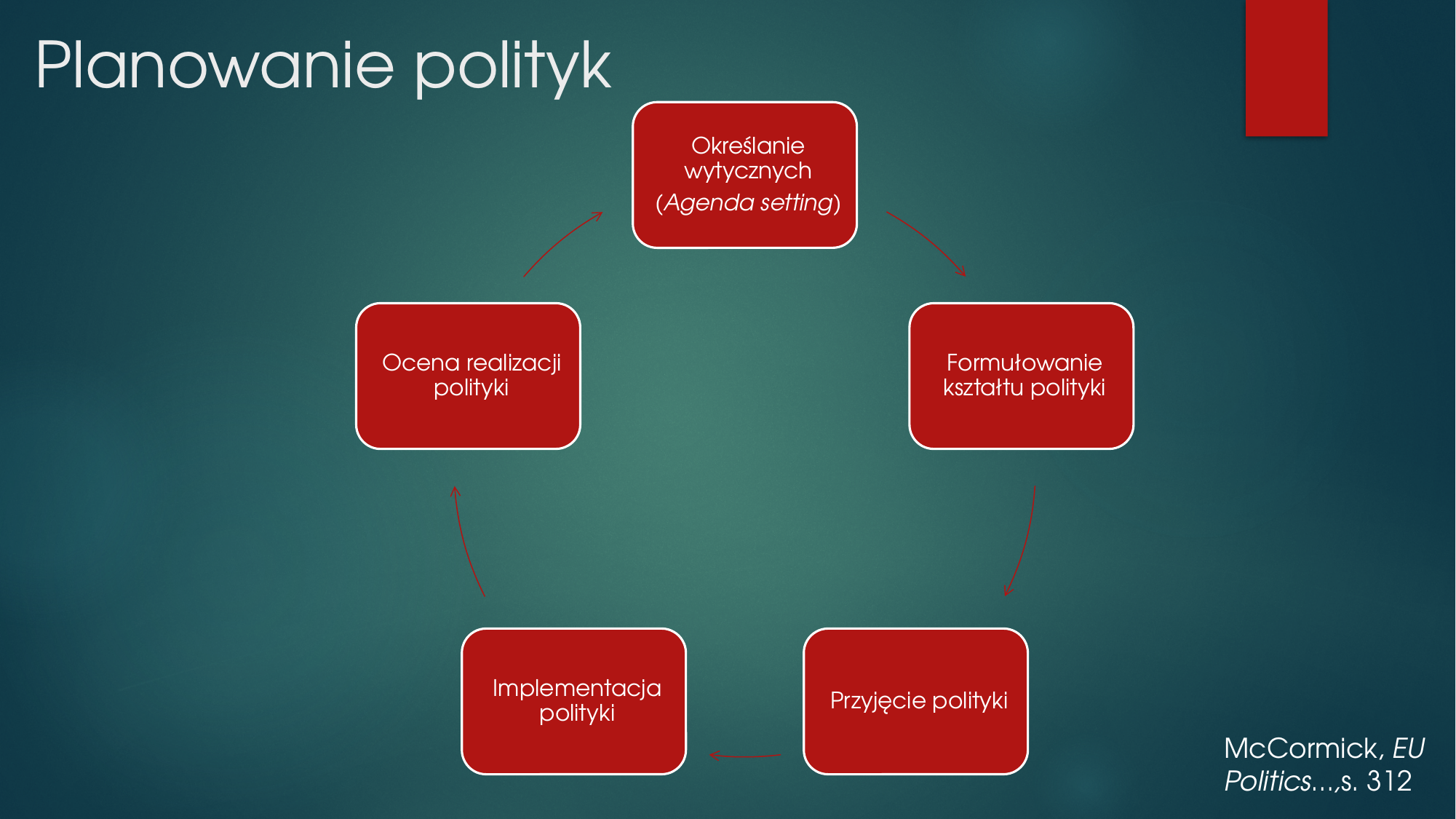

# Planowanie polityk
Określanie wytycznych
(Agenda setting)
Formułowanie kształtu polityki
Przyjęcie polityki
Implementacja polityki
Ocena realizacji polityki
McCormick, EU Politics…,s. 312